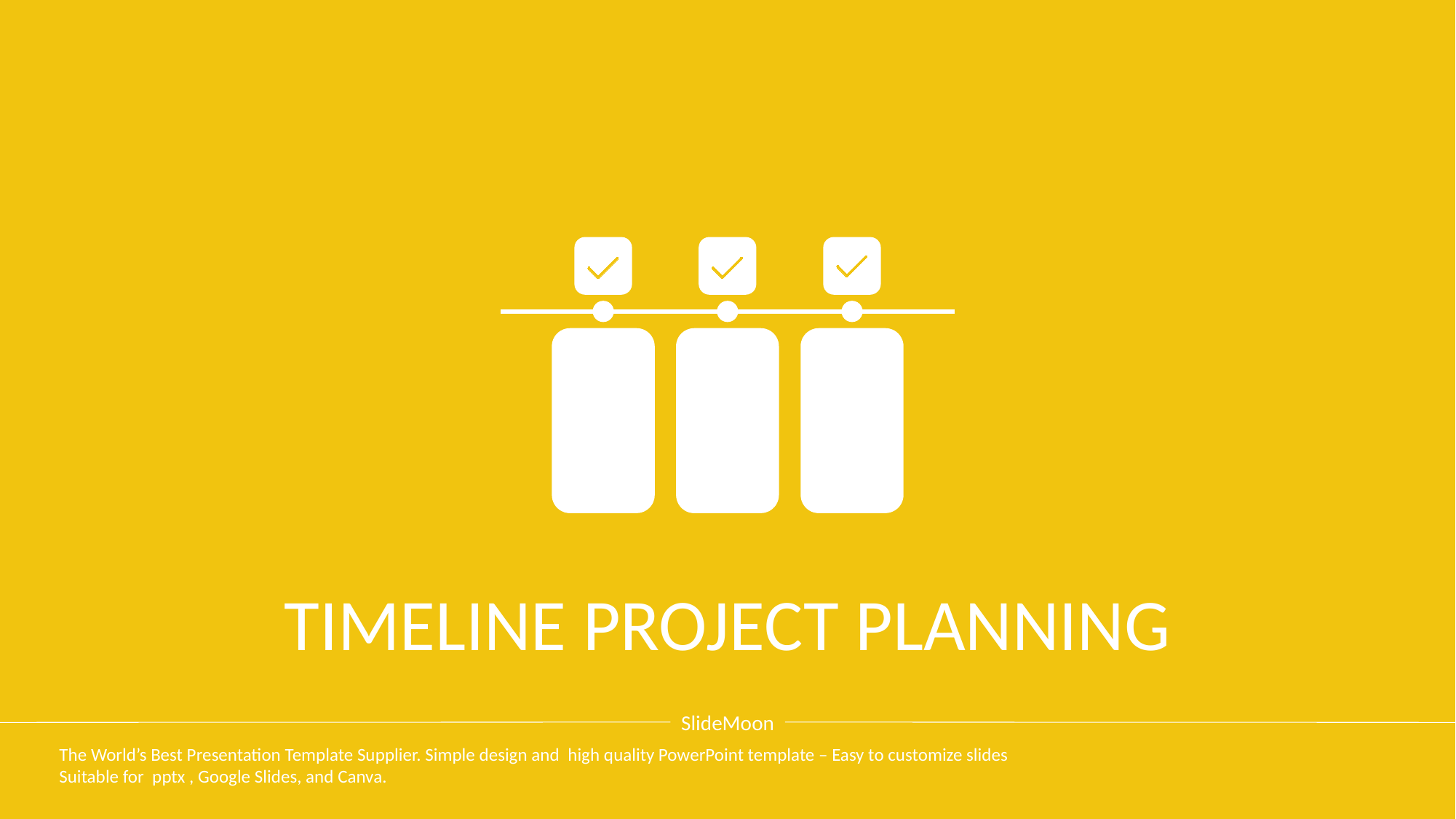

TIMELINE PROJECT PLANNING
SlideMoon
The World’s Best Presentation Template Supplier. Simple design and  high quality PowerPoint template – Easy to customize slides
Suitable for  pptx , Google Slides, and Canva.